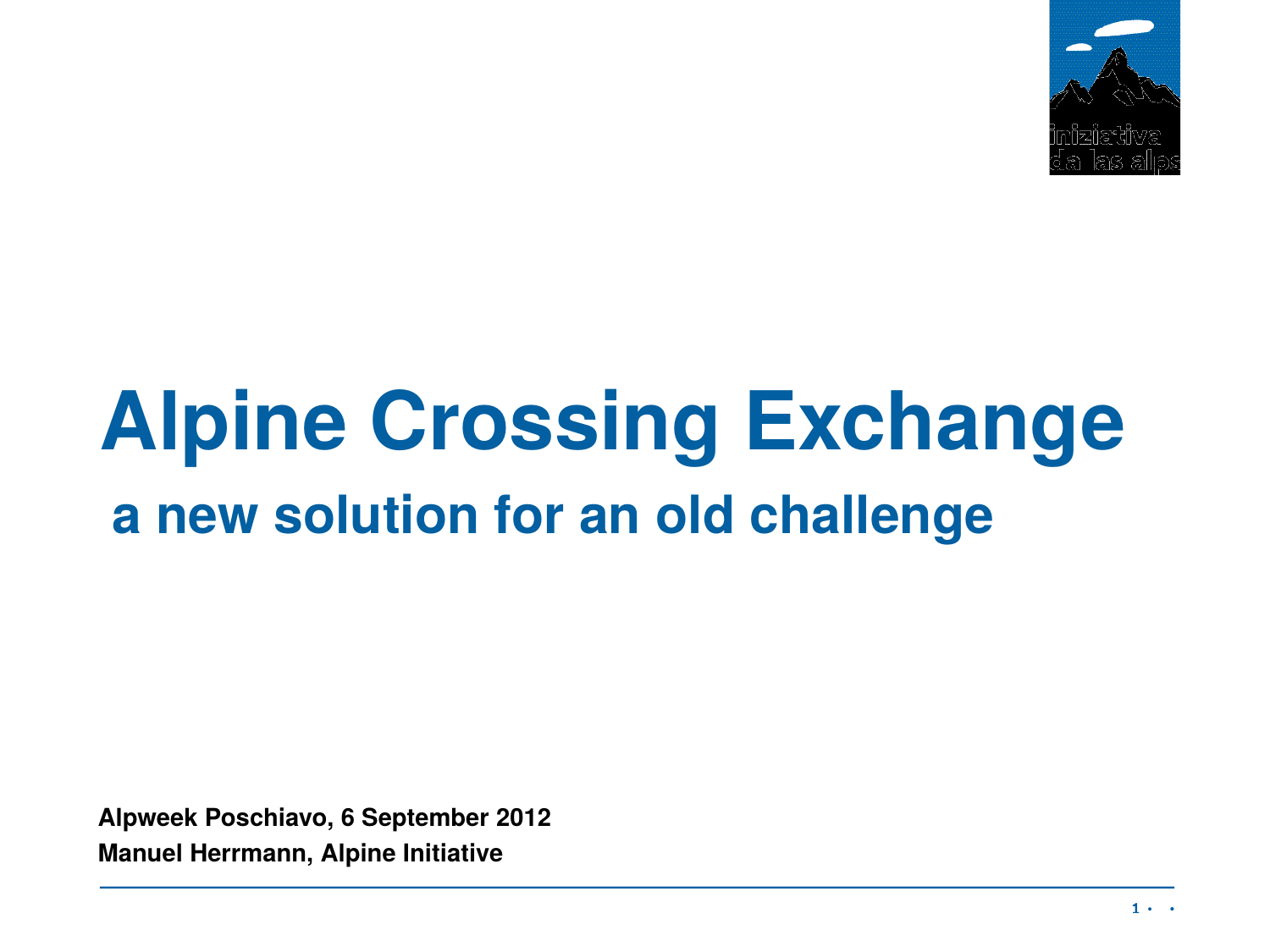

# Alpine Crossing Exchange
a new solution for an old challenge
Alpweek Poschiavo, 6 September 2012
Manuel Herrmann, Alpine Initiative
1
 1  •